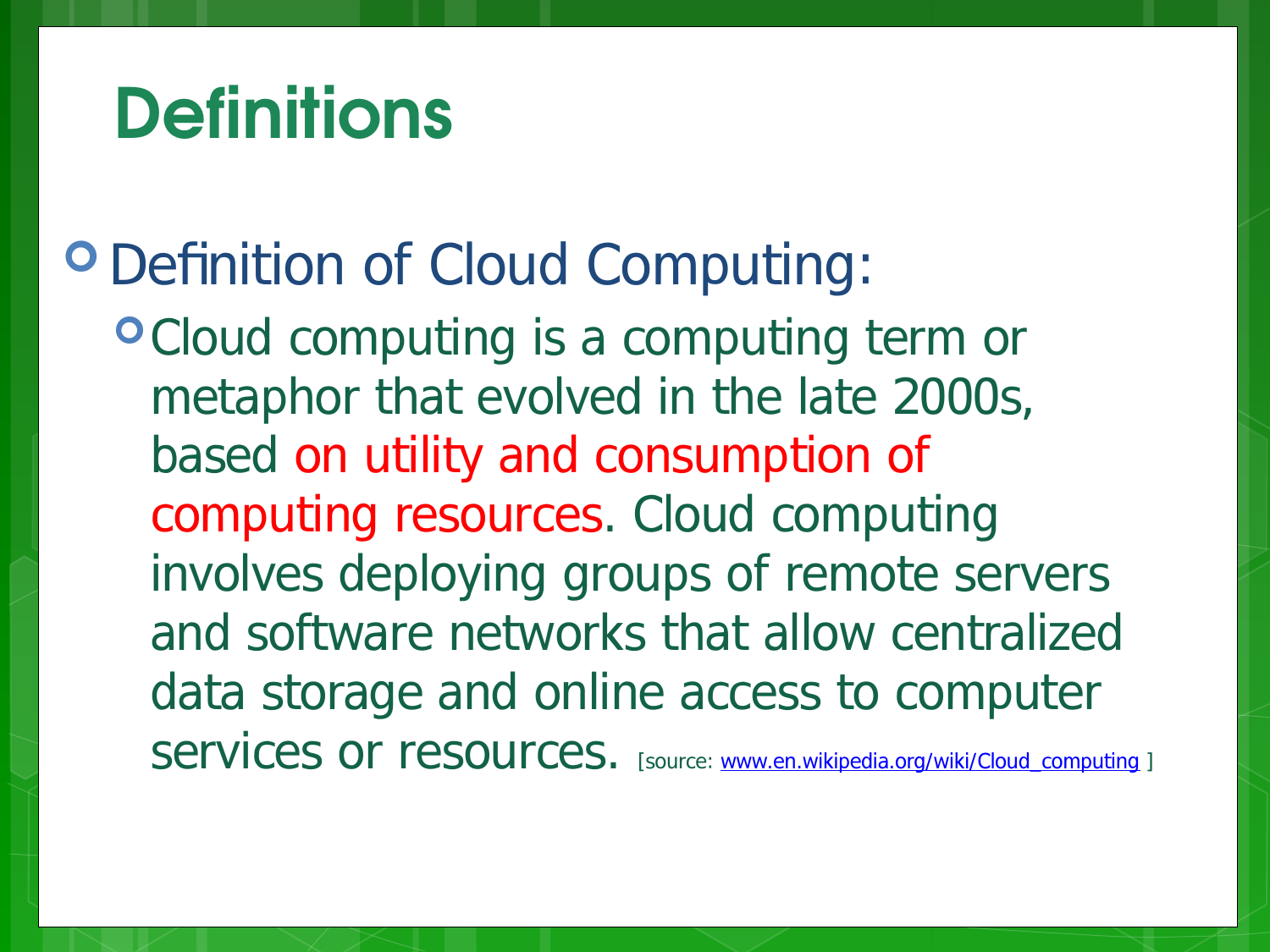

# Definitions
Definition of Cloud Computing:
Cloud computing is a computing term or metaphor that evolved in the late 2000s, based on utility and consumption of computing resources. Cloud computing involves deploying groups of remote servers and software networks that allow centralized data storage and online access to computer services or resources. [source: www.en.wikipedia.org/wiki/Cloud_computing ]